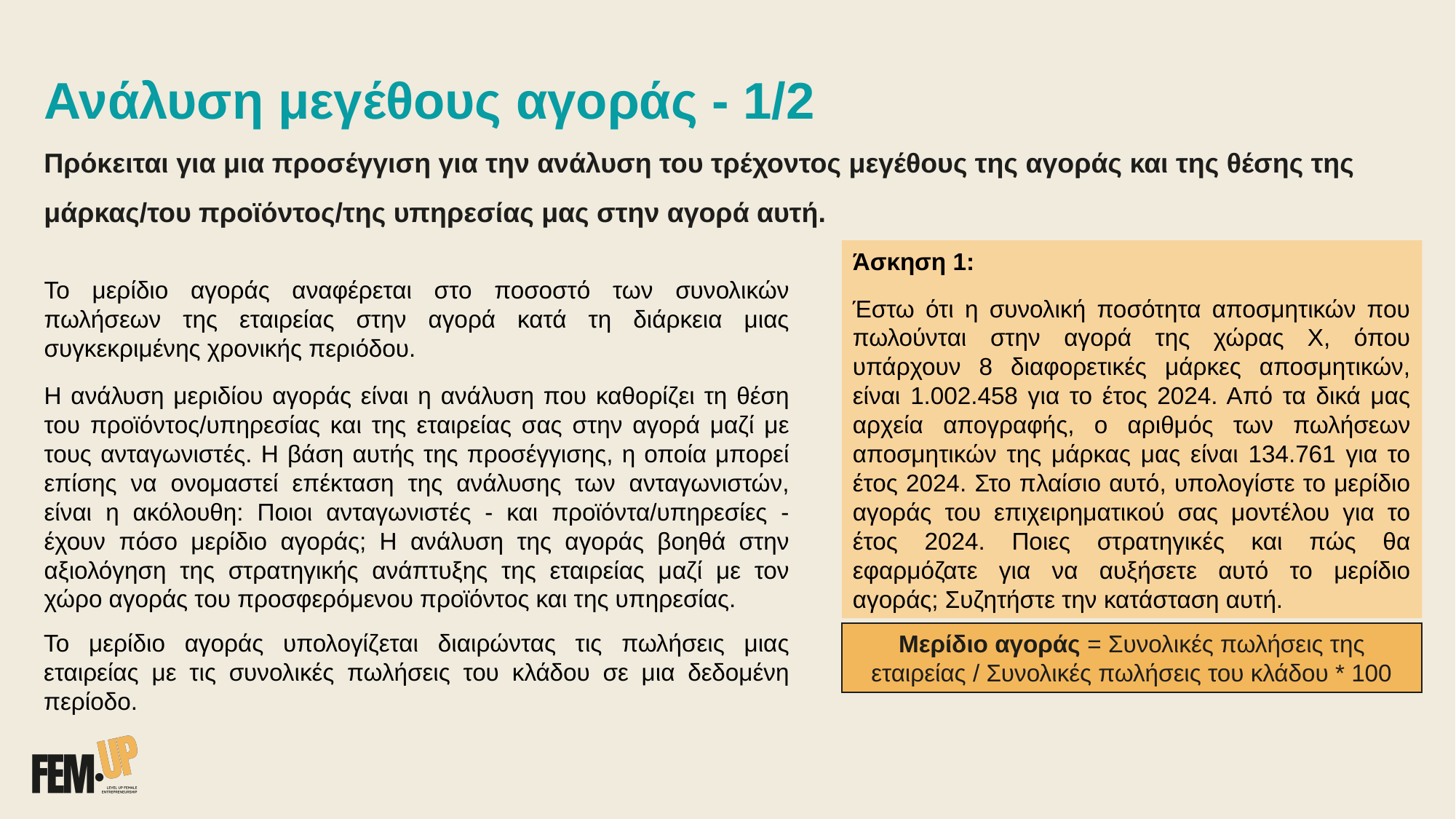

Ανάλυση μεγέθους αγοράς - 1/2
Πρόκειται για μια προσέγγιση για την ανάλυση του τρέχοντος μεγέθους της αγοράς και της θέσης της μάρκας/του προϊόντος/της υπηρεσίας μας στην αγορά αυτή.
Άσκηση 1:
Έστω ότι η συνολική ποσότητα αποσμητικών που πωλούνται στην αγορά της χώρας Χ, όπου υπάρχουν 8 διαφορετικές μάρκες αποσμητικών, είναι 1.002.458 για το έτος 2024. Από τα δικά μας αρχεία απογραφής, ο αριθμός των πωλήσεων αποσμητικών της μάρκας μας είναι 134.761 για το έτος 2024. Στο πλαίσιο αυτό, υπολογίστε το μερίδιο αγοράς του επιχειρηματικού σας μοντέλου για το έτος 2024. Ποιες στρατηγικές και πώς θα εφαρμόζατε για να αυξήσετε αυτό το μερίδιο αγοράς; Συζητήστε την κατάσταση αυτή.
Το μερίδιο αγοράς αναφέρεται στο ποσοστό των συνολικών πωλήσεων της εταιρείας στην αγορά κατά τη διάρκεια μιας συγκεκριμένης χρονικής περιόδου.
Η ανάλυση μεριδίου αγοράς είναι η ανάλυση που καθορίζει τη θέση του προϊόντος/υπηρεσίας και της εταιρείας σας στην αγορά μαζί με τους ανταγωνιστές. Η βάση αυτής της προσέγγισης, η οποία μπορεί επίσης να ονομαστεί επέκταση της ανάλυσης των ανταγωνιστών, είναι η ακόλουθη: Ποιοι ανταγωνιστές - και προϊόντα/υπηρεσίες - έχουν πόσο μερίδιο αγοράς; Η ανάλυση της αγοράς βοηθά στην αξιολόγηση της στρατηγικής ανάπτυξης της εταιρείας μαζί με τον χώρο αγοράς του προσφερόμενου προϊόντος και της υπηρεσίας.

Το μερίδιο αγοράς υπολογίζεται διαιρώντας τις πωλήσεις μιας εταιρείας με τις συνολικές πωλήσεις του κλάδου σε μια δεδομένη περίοδο.
Μερίδιο αγοράς = Συνολικές πωλήσεις της εταιρείας / Συνολικές πωλήσεις του κλάδου * 100